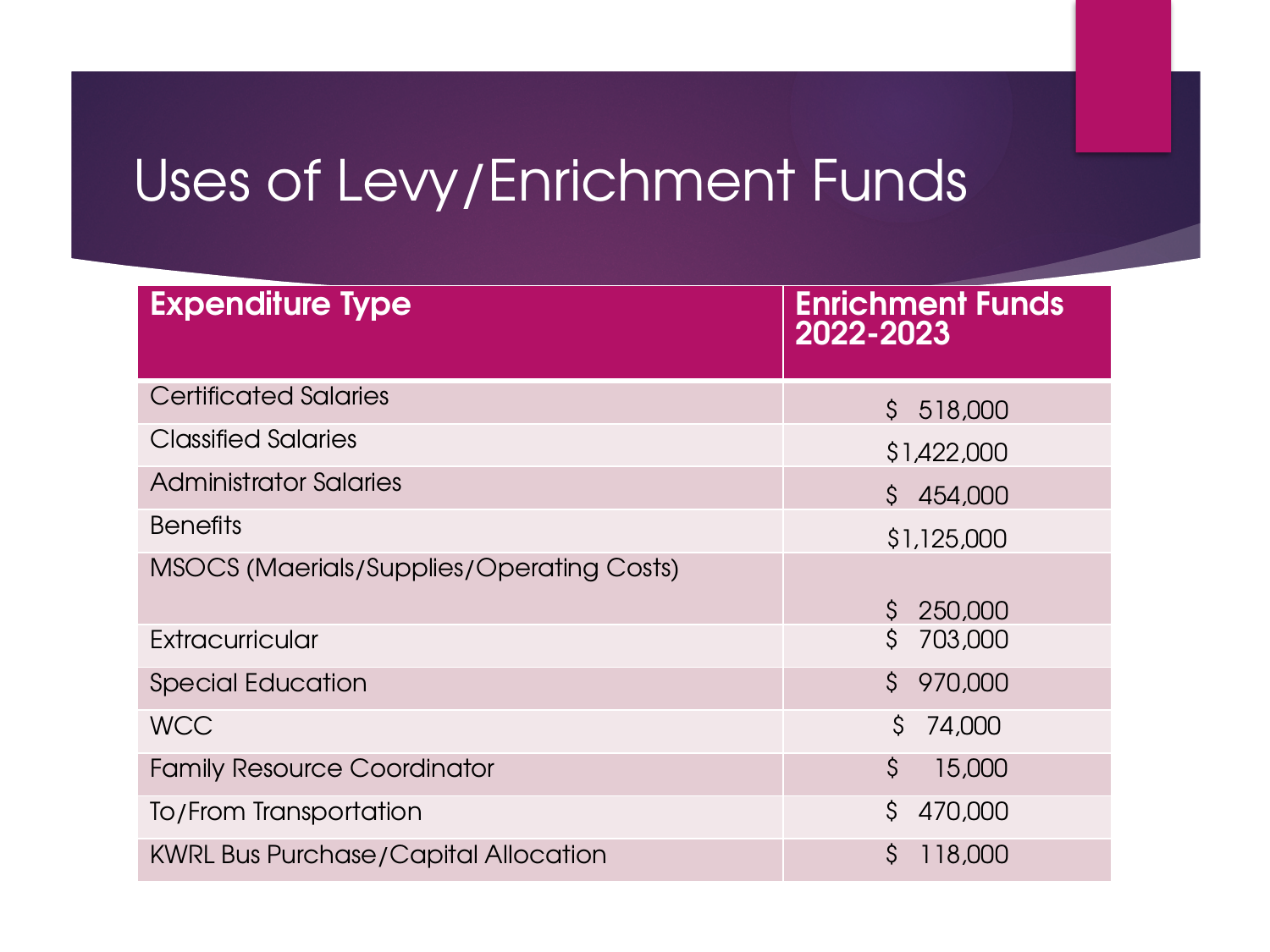

# Uses of Levy/Enrichment Funds
| Expenditure Type | Enrichment Funds 2022-2023 |
| --- | --- |
| Certificated Salaries | $ 518,000 |
| Classified Salaries | $1,422,000 |
| Administrator Salaries | $ 454,000 |
| Benefits | $1,125,000 |
| MSOCS (Maerials/Supplies/Operating Costs) | $ 250,000 |
| Extracurricular | $ 703,000 |
| Special Education | $ 970,000 |
| WCC | $ 74,000 |
| Family Resource Coordinator | $ 15,000 |
| To/From Transportation | $ 470,000 |
| KWRL Bus Purchase/Capital Allocation | $ 118,000 |